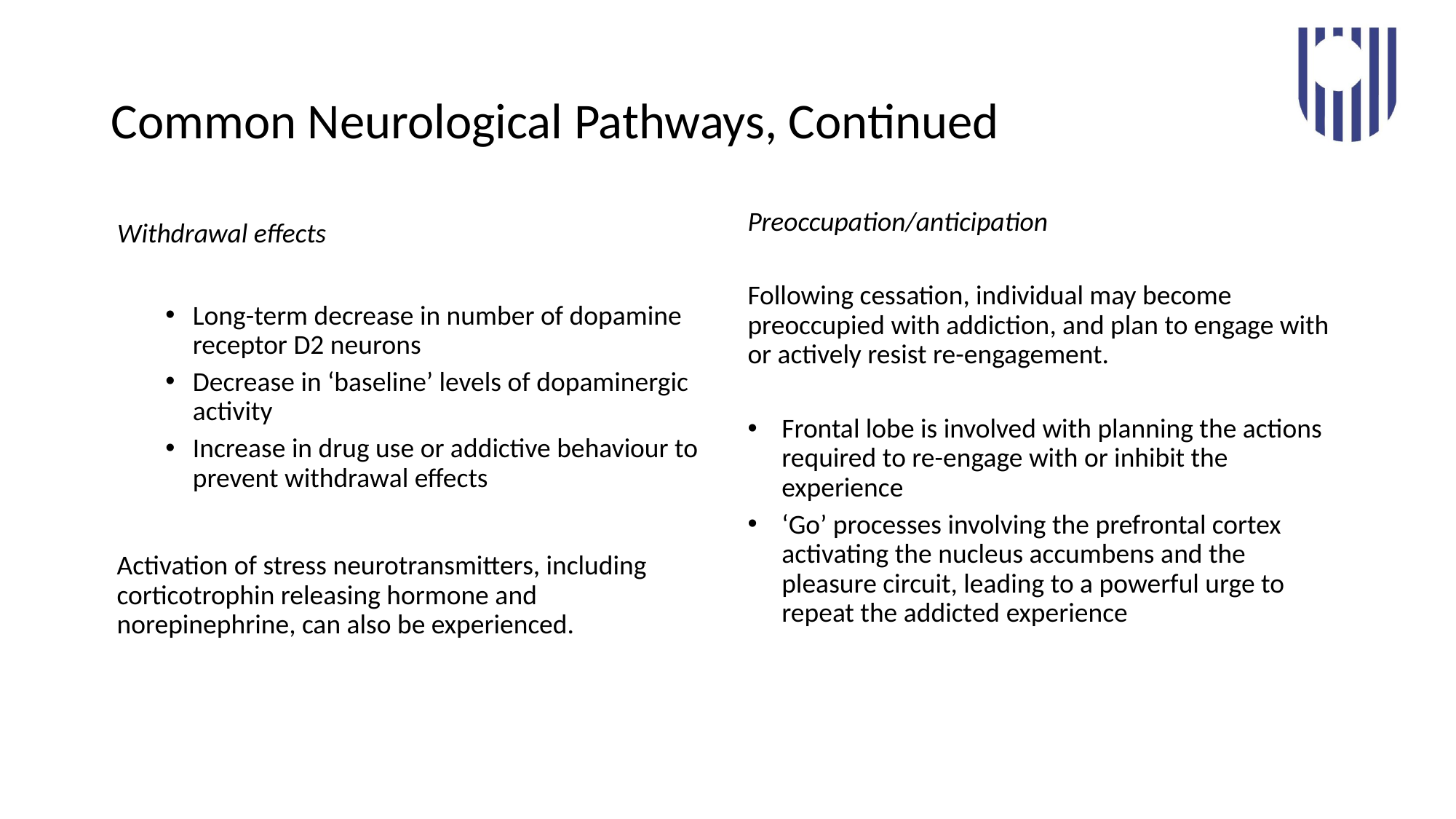

# Common Neurological Pathways, Continued

 Withdrawal effects

Long-term decrease in number of dopamine receptor D2 neurons
Decrease in ‘baseline’ levels of dopaminergic activity
Increase in drug use or addictive behaviour to prevent withdrawal effects

Activation of stress neurotransmitters, including corticotrophin releasing hormone and norepinephrine, can also be experienced.
Preoccupation/anticipation

Following cessation, individual may become preoccupied with addiction, and plan to engage with or actively resist re-engagement.

Frontal lobe is involved with planning the actions required to re-engage with or inhibit the experience
‘Go’ processes involving the prefrontal cortex activating the nucleus accumbens and the pleasure circuit, leading to a powerful urge to repeat the addicted experience